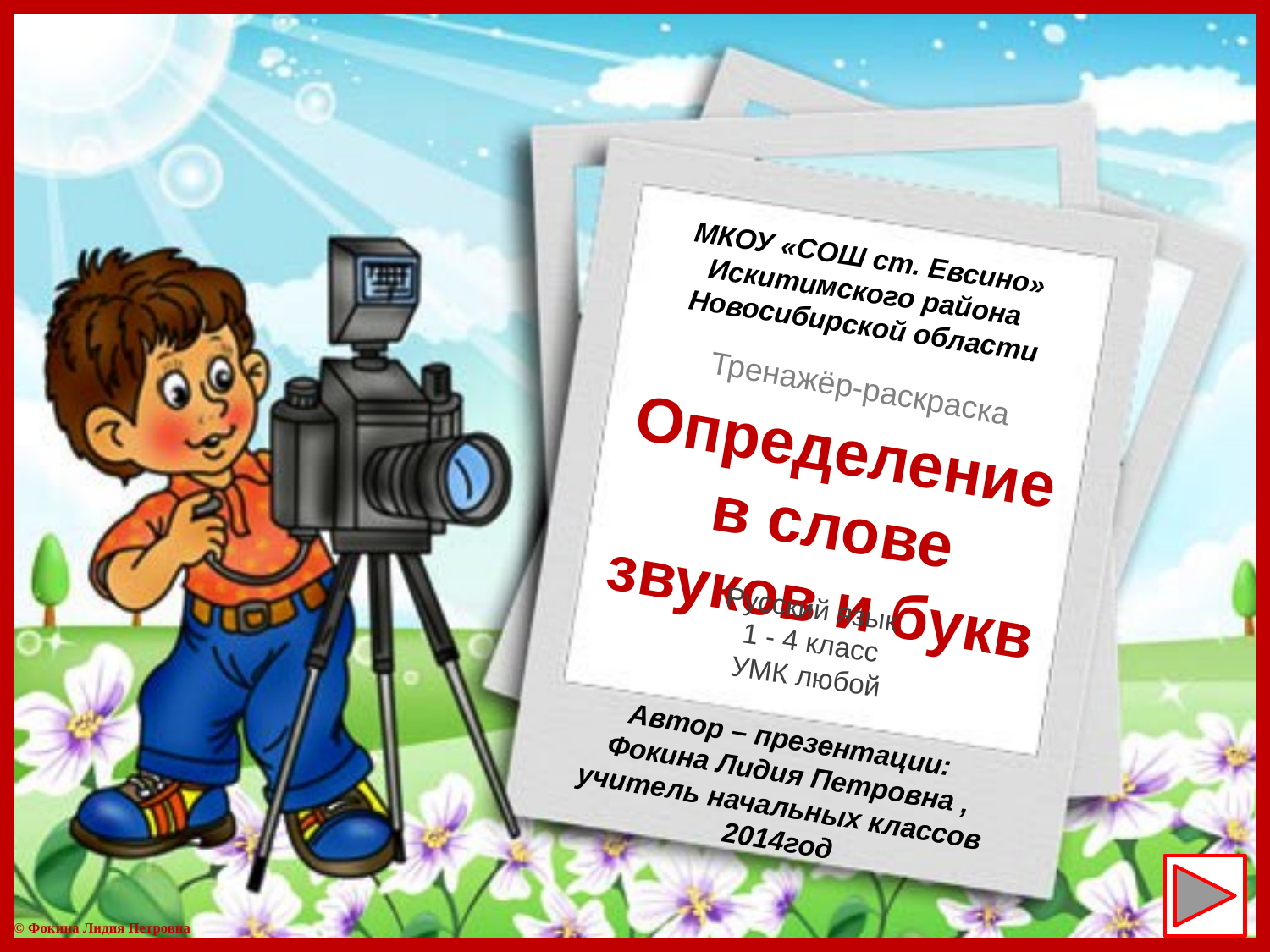

МКОУ «СОШ ст. Евсино»
Искитимского района
Новосибирской области
Тренажёр-раскраска
Определение в слове звуков и букв
Русский язык
1 - 4 класс
УМК любой
Автор – презентации:
Фокина Лидия Петровна ,
учитель начальных классов
2014год